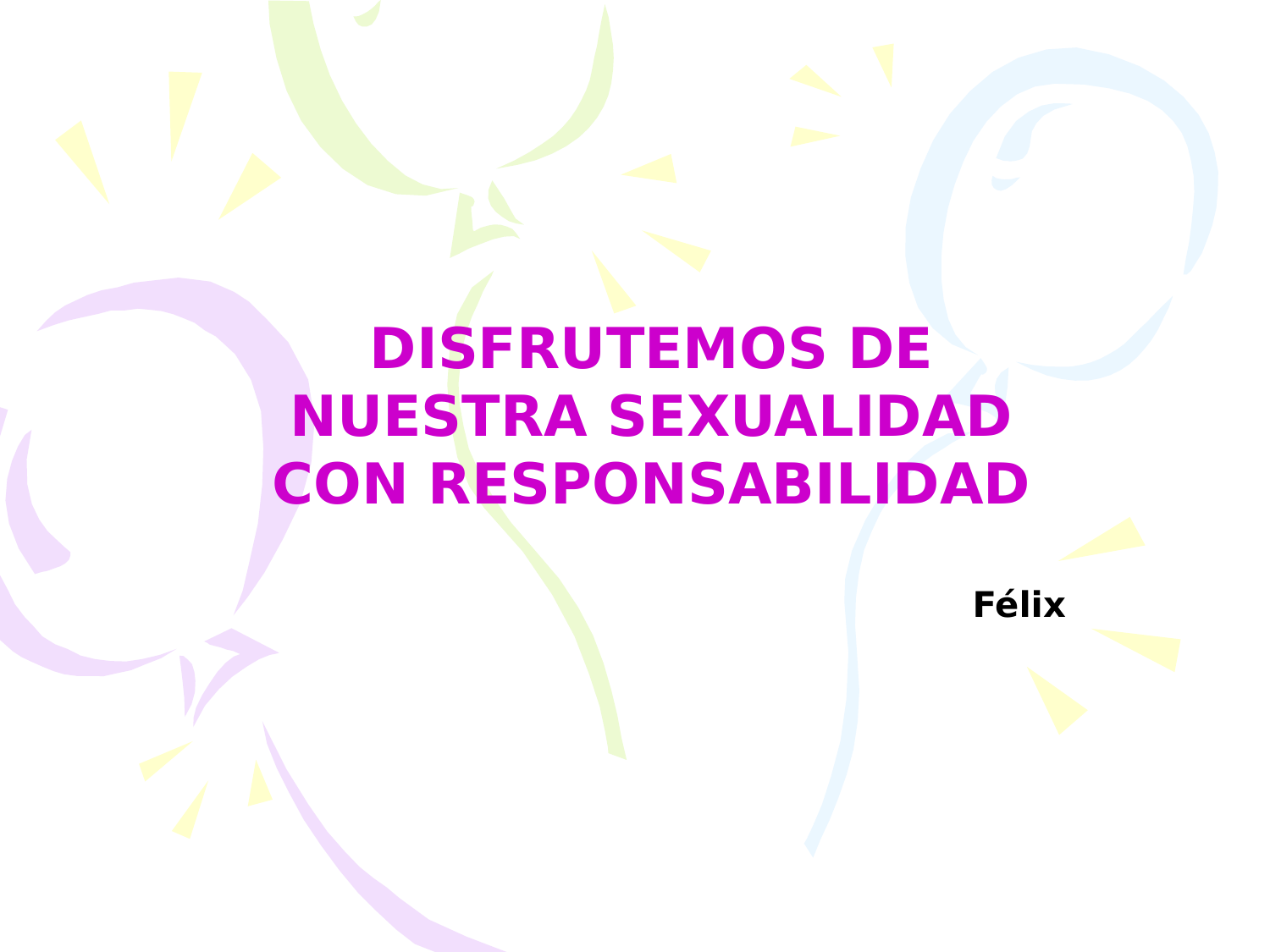

DISFRUTEMOS DE NUESTRA SEXUALIDAD CON RESPONSABILIDAD

Félix
#